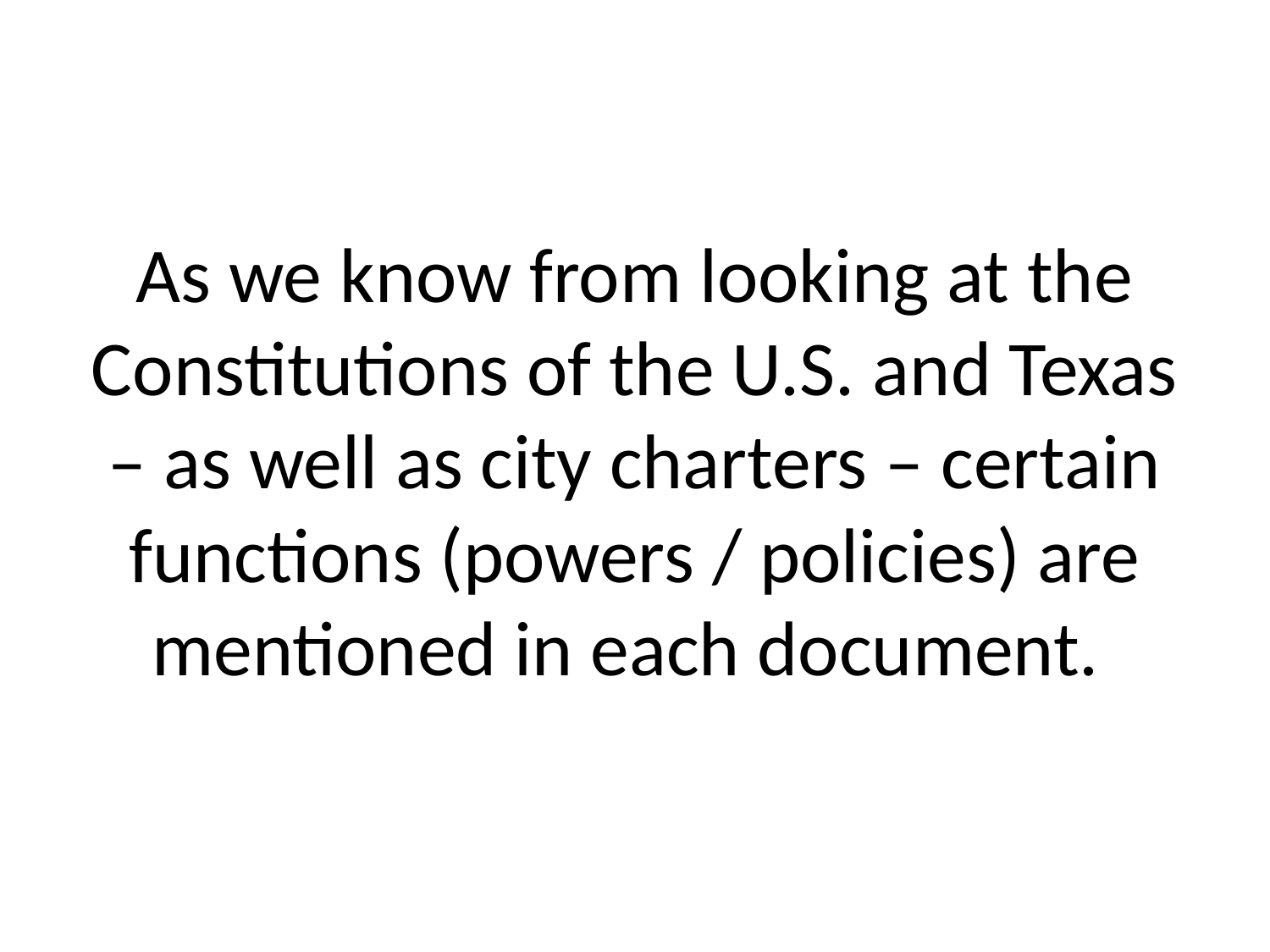

# As we know from looking at the Constitutions of the U.S. and Texas – as well as city charters – certain functions (powers / policies) are mentioned in each document.